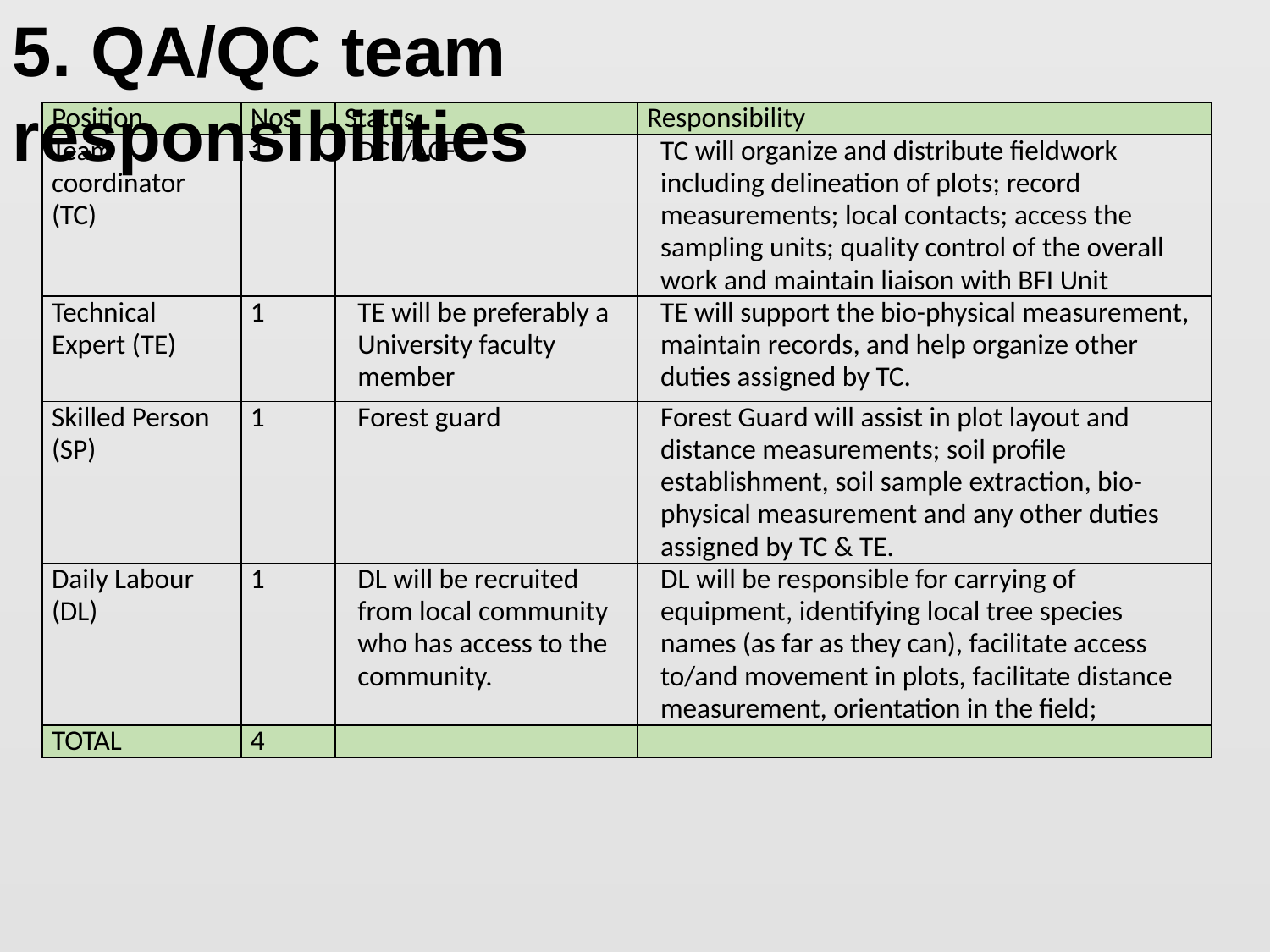

5. QA/QC team responsibilities
| Position | Nos. | Status | Responsibility |
| --- | --- | --- | --- |
| Team coordinator (TC) | 1 | DCF/ACF | TC will organize and distribute fieldwork including delineation of plots; record measurements; local contacts; access the sampling units; quality control of the overall work and maintain liaison with BFI Unit |
| Technical Expert (TE) | 1 | TE will be preferably a University faculty member | TE will support the bio-physical measurement, maintain records, and help organize other duties assigned by TC. |
| Skilled Person (SP) | 1 | Forest guard | Forest Guard will assist in plot layout and distance measurements; soil profile establishment, soil sample extraction, bio-physical measurement and any other duties assigned by TC & TE. |
| Daily Labour (DL) | 1 | DL will be recruited from local community who has access to the community. | DL will be responsible for carrying of equipment, identifying local tree species names (as far as they can), facilitate access to/and movement in plots, facilitate distance measurement, orientation in the field; |
| TOTAL | 4 |  |  |